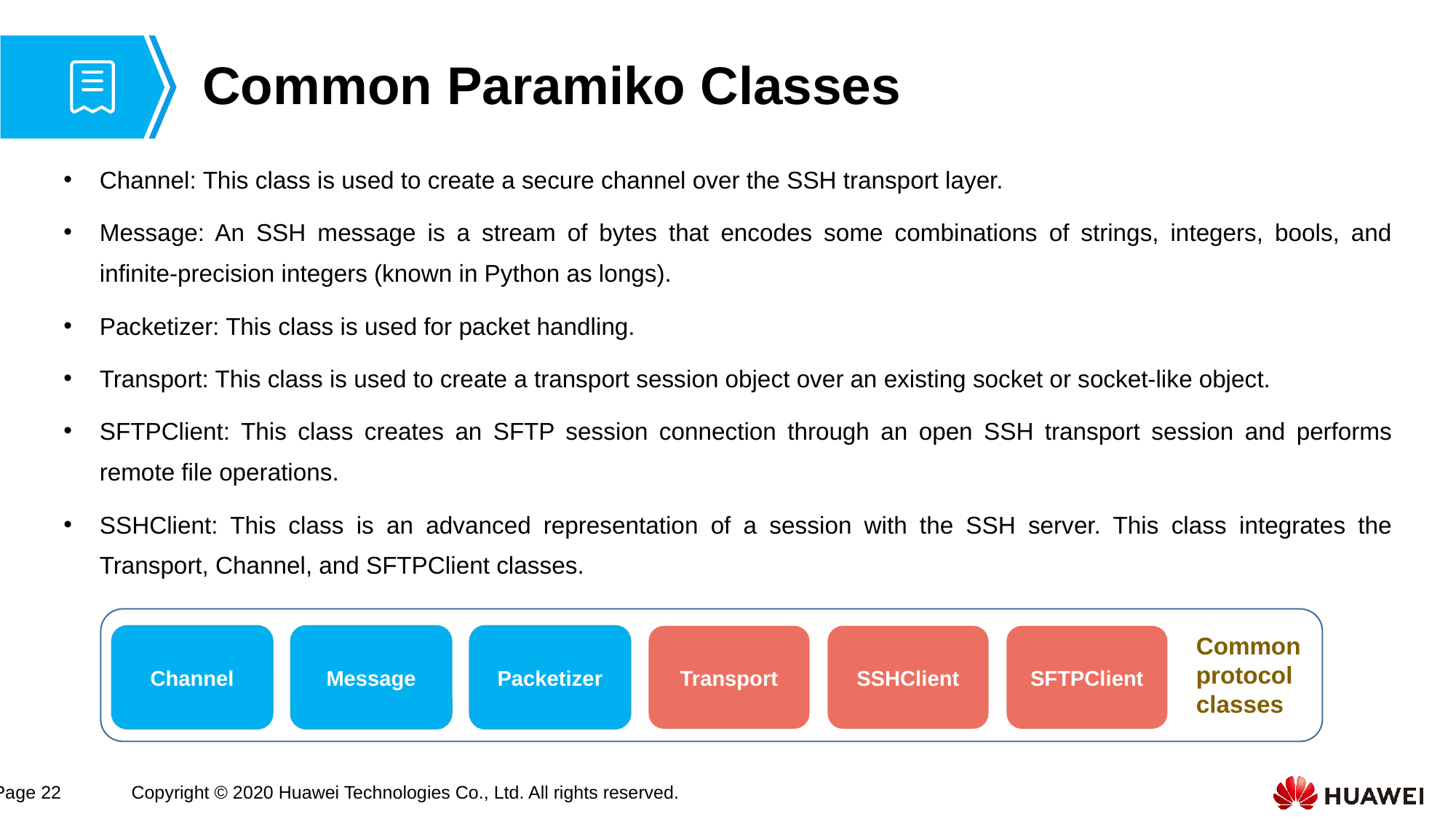

# Common Paramiko Classes
Channel: This class is used to create a secure channel over the SSH transport layer.
Message: An SSH message is a stream of bytes that encodes some combinations of strings, integers, bools, and infinite-precision integers (known in Python as longs).
Packetizer: This class is used for packet handling.
Transport: This class is used to create a transport session object over an existing socket or socket-like object.
SFTPClient: This class creates an SFTP session connection through an open SSH transport session and performs remote file operations.
SSHClient: This class is an advanced representation of a session with the SSH server. This class integrates the Transport, Channel, and SFTPClient classes.

Common protocol classes
Channel
Message
Packetizer
Transport
SSHClient
SFTPClient